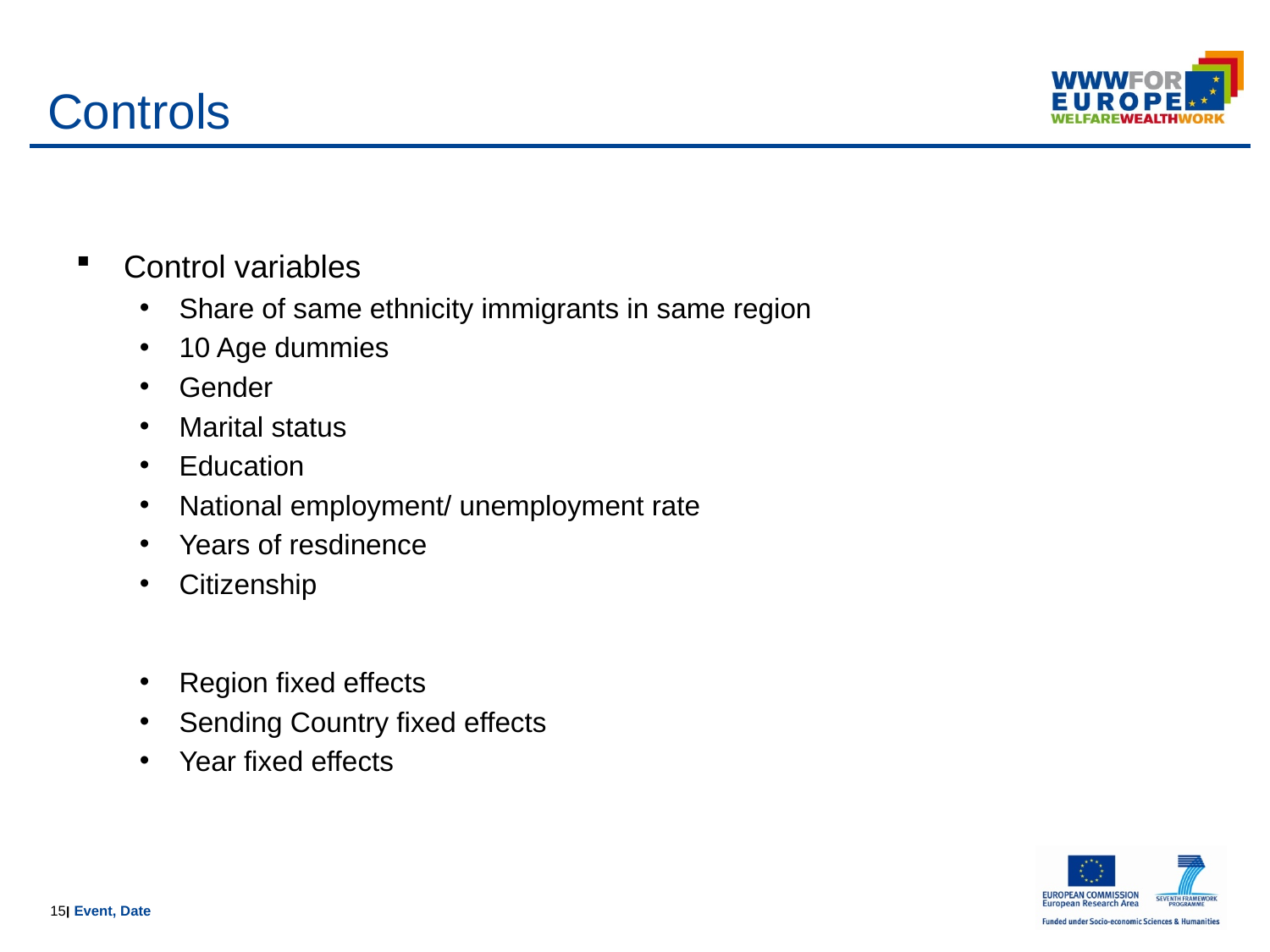

# Controls

Control variables
Share of same ethnicity immigrants in same region
10 Age dummies
Gender
Marital status
Education
National employment/ unemployment rate
Years of resdinence
Citizenship

Region fixed effects
Sending Country fixed effects
Year fixed effects